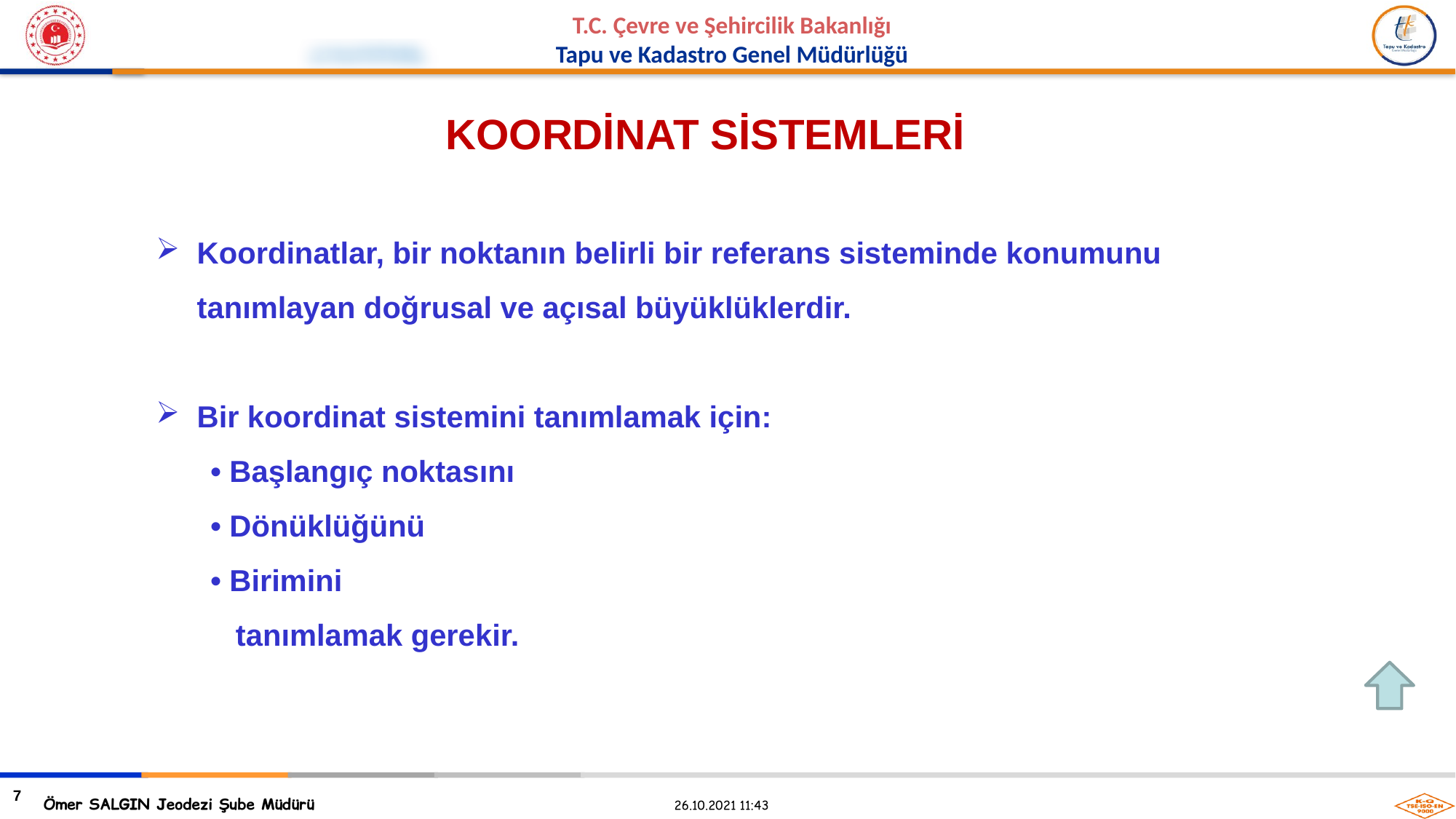

KOORDİNAT SİSTEMLERİ
Koordinatlar, bir noktanın belirli bir referans sisteminde konumunu tanımlayan doğrusal ve açısal büyüklüklerdir.

Bir koordinat sistemini tanımlamak için:
• Başlangıç noktasını
• Dönüklüğünü
• Birimini
   tanımlamak gerekir.